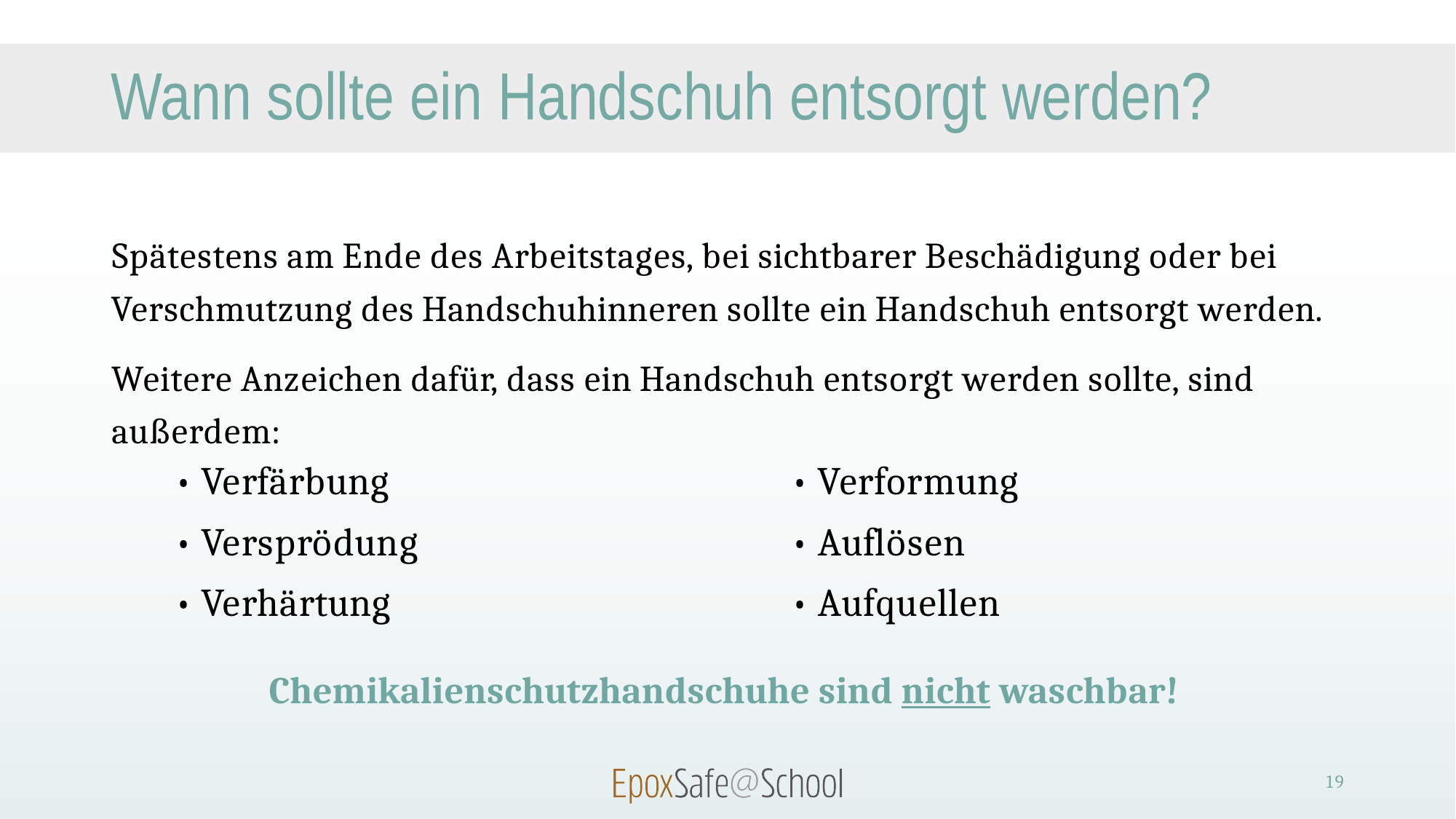

# Wann sollte ein Handschuh entsorgt werden?
Spätestens am Ende des Arbeitstages, bei sichtbarer Beschädigung oder bei Verschmutzung des Handschuhinneren sollte ein Handschuh entsorgt werden.
Weitere Anzeichen dafür, dass ein Handschuh entsorgt werden sollte, sind außerdem:
• Verfärbung
• Versprödung
• Verhärtung
• Verformung
• Auflösen
• Aufquellen
Chemikalienschutzhandschuhe sind nicht waschbar!
19